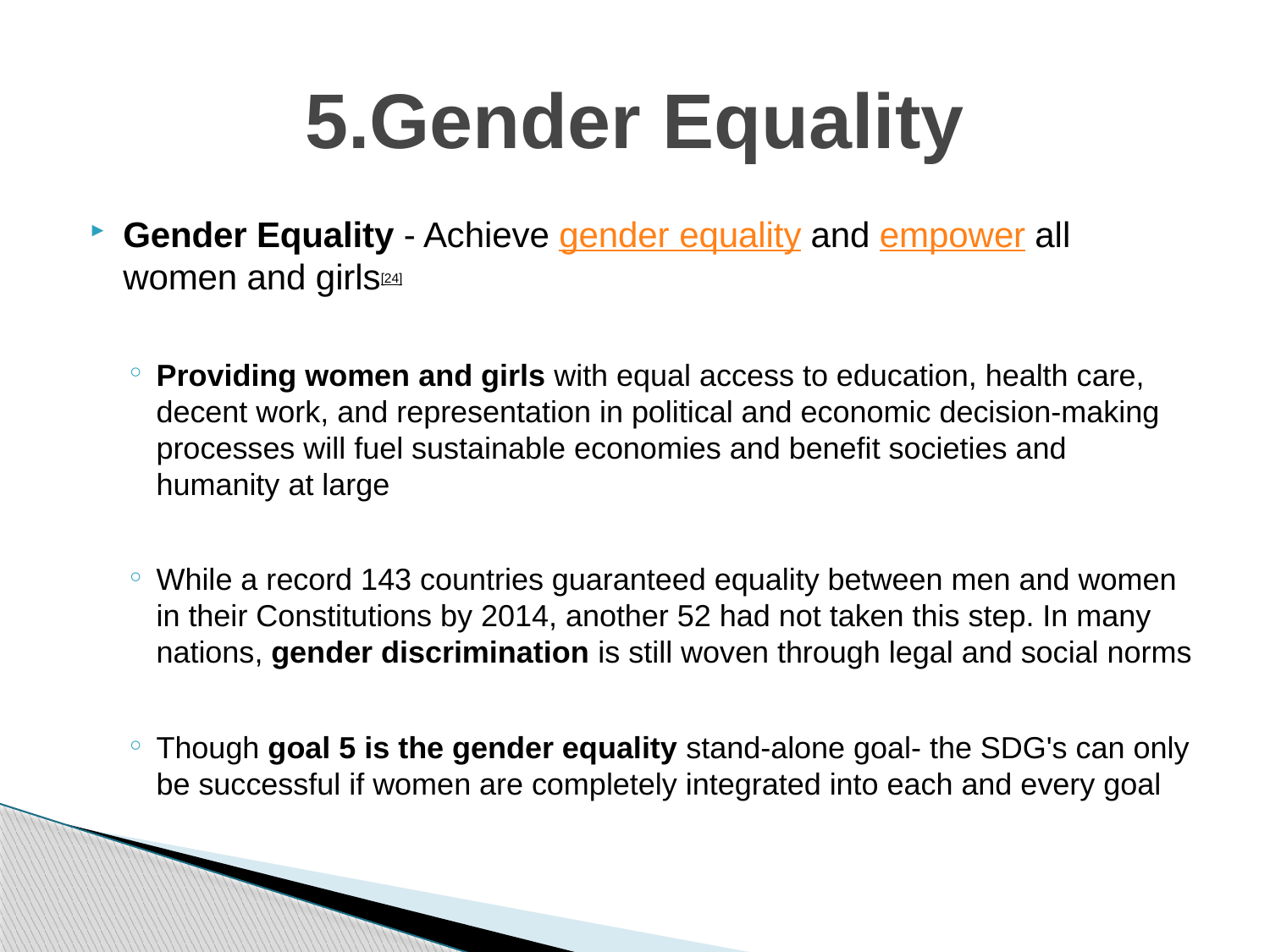

# 5.Gender Equality
Gender Equality - Achieve gender equality and empower all women and girls[24]

Providing women and girls with equal access to education, health care, decent work, and representation in political and economic decision-making processes will fuel sustainable economies and benefit societies and humanity at large

While a record 143 countries guaranteed equality between men and women in their Constitutions by 2014, another 52 had not taken this step. In many nations, gender discrimination is still woven through legal and social norms

Though goal 5 is the gender equality stand-alone goal- the SDG's can only be successful if women are completely integrated into each and every goal